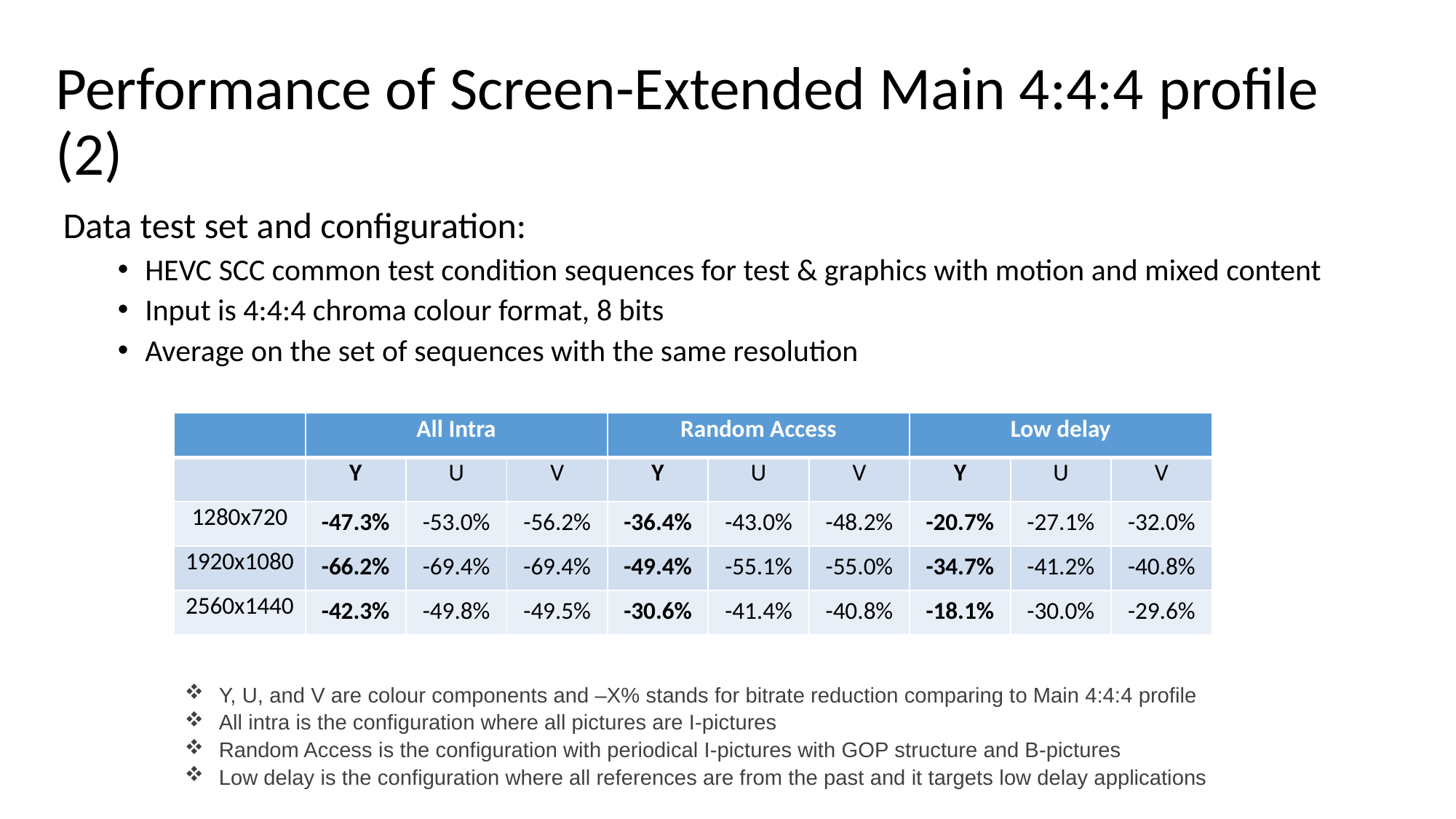

# Performance of Screen-Extended Main 4:4:4 profile (2)
Data test set and configuration:
HEVC SCC common test condition sequences for test & graphics with motion and mixed content
Input is 4:4:4 chroma colour format, 8 bits
Average on the set of sequences with the same resolution

|  | All Intra |  |  | Random Access |  |  | Low delay |  |  |
| --- | --- | --- | --- | --- | --- | --- | --- | --- | --- |
|  | Y | U | V | Y | U | V | Y | U | V |
| 1280x720 | -47.3% | -53.0% | -56.2% | -36.4% | -43.0% | -48.2% | -20.7% | -27.1% | -32.0% |
| 1920x1080 | -66.2% | -69.4% | -69.4% | -49.4% | -55.1% | -55.0% | -34.7% | -41.2% | -40.8% |
| 2560x1440 | -42.3% | -49.8% | -49.5% | -30.6% | -41.4% | -40.8% | -18.1% | -30.0% | -29.6% |
Y, U, and V are colour components and –X% stands for bitrate reduction comparing to Main 4:4:4 profile
All intra is the configuration where all pictures are I-pictures
Random Access is the configuration with periodical I-pictures with GOP structure and B-pictures
Low delay is the configuration where all references are from the past and it targets low delay applications